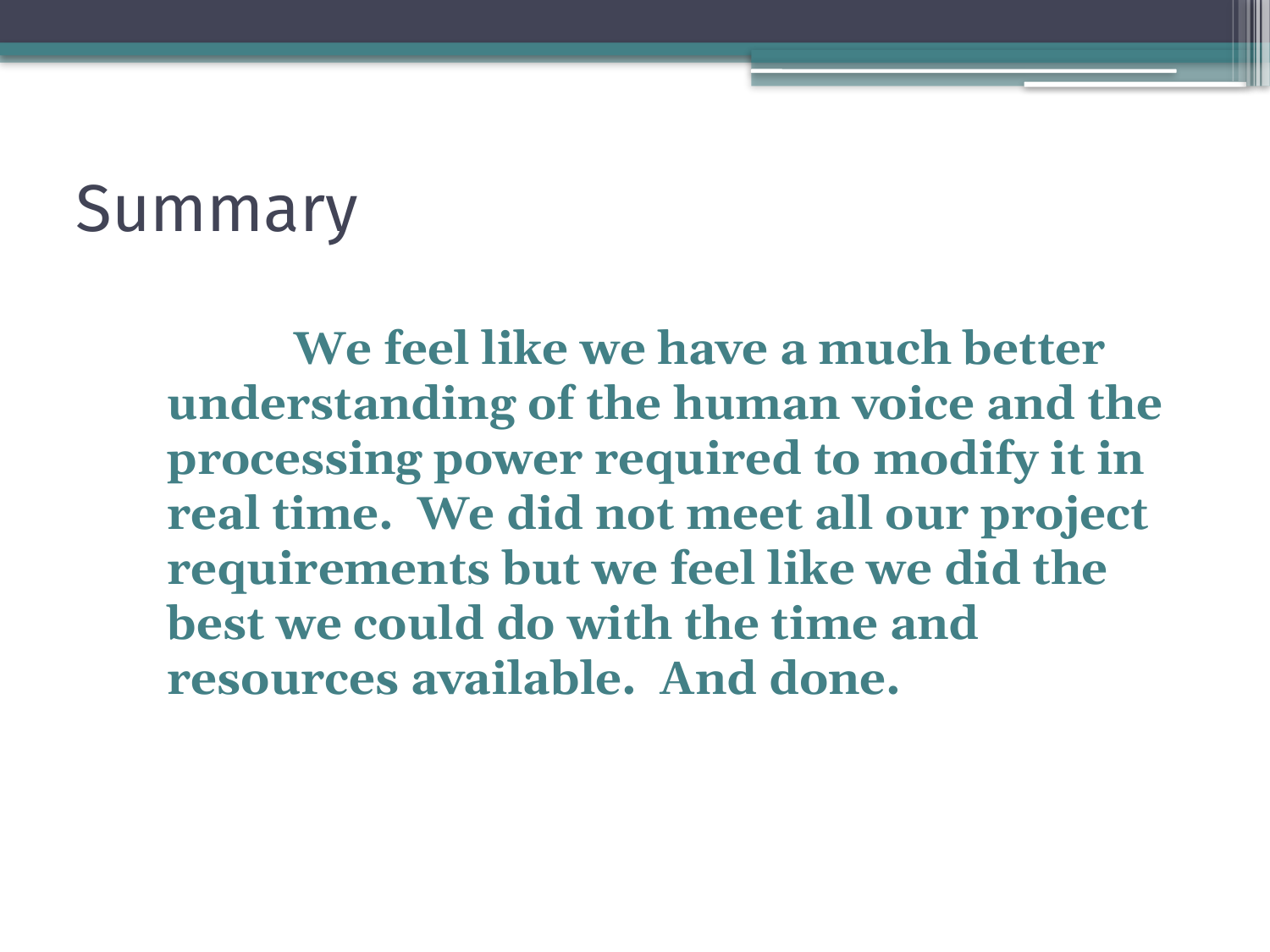

# Summary
		We feel like we have a much better understanding of the human voice and the processing power required to modify it in real time.  We did not meet all our project requirements but we feel like we did the best we could do with the time and resources available.  And done.